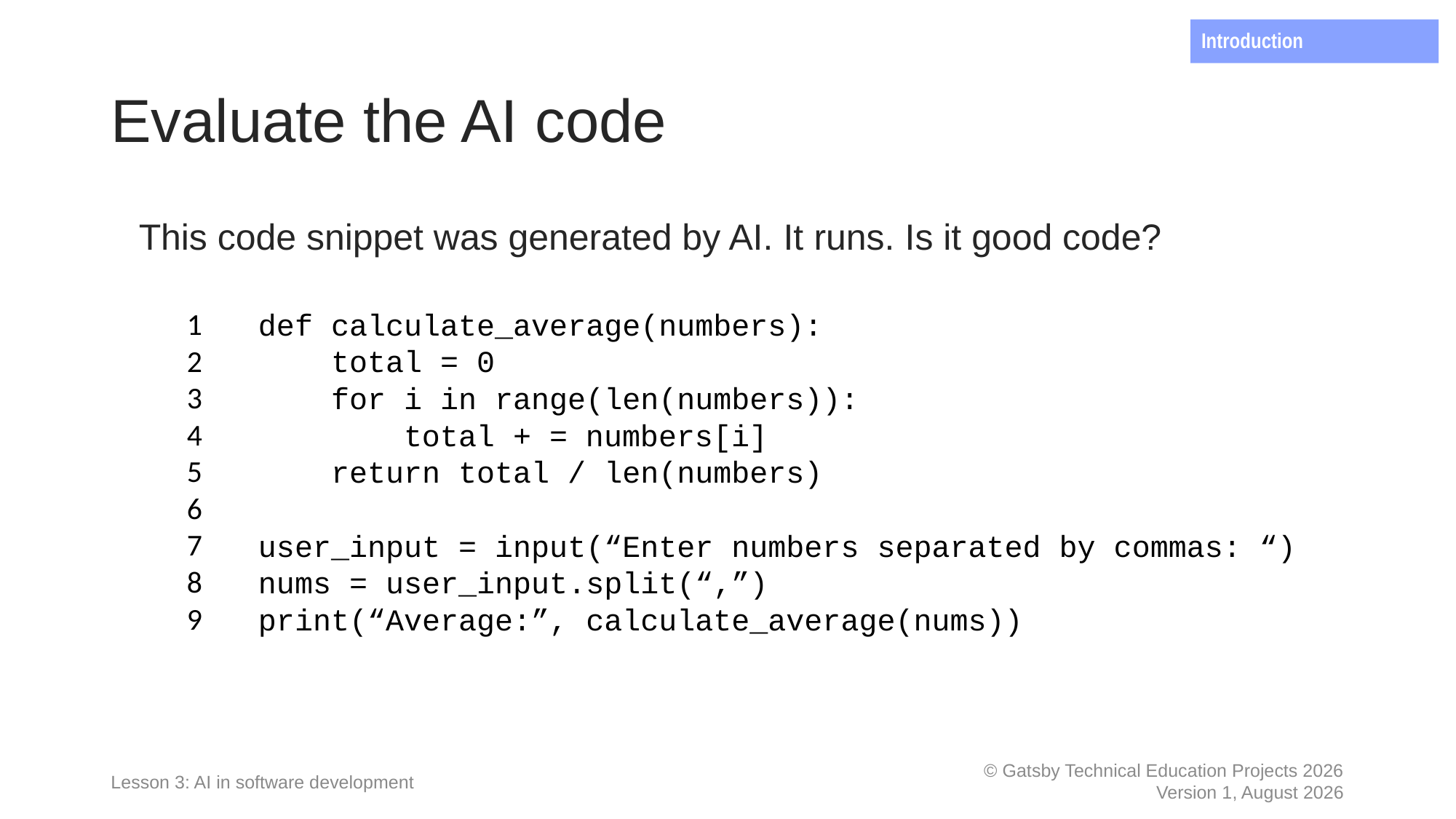

Introduction
# Evaluate the AI code
This code snippet was generated by AI. It runs. Is it good code?

| 1 | def calculate\_average(numbers): |
| --- | --- |
| 2 | total = 0 |
| 3 | for i in range(len(numbers)): |
| 4 | total + = numbers[i] |
| 5 | return total / len(numbers) |
| 6 |  |
| 7 | user\_input = input(“Enter numbers separated by commas: “) |
| 8 | nums = user\_input.split(“,”) |
| 9 | print(“Average:”, calculate\_average(nums)) |
Lesson 3: AI in software development